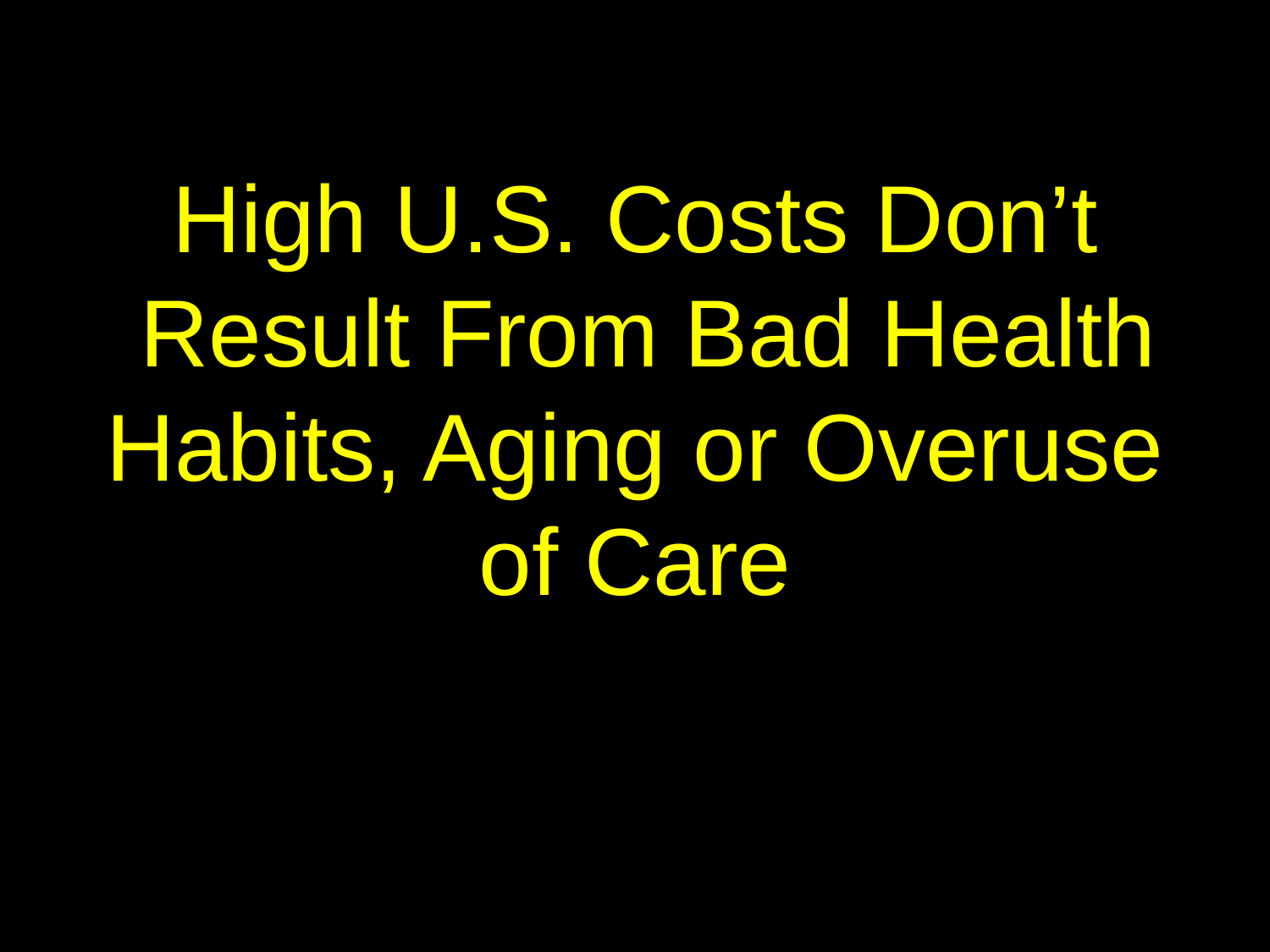

# High U.S. Costs Don’t Result From Bad Health Habits, Aging or Overuse of Care